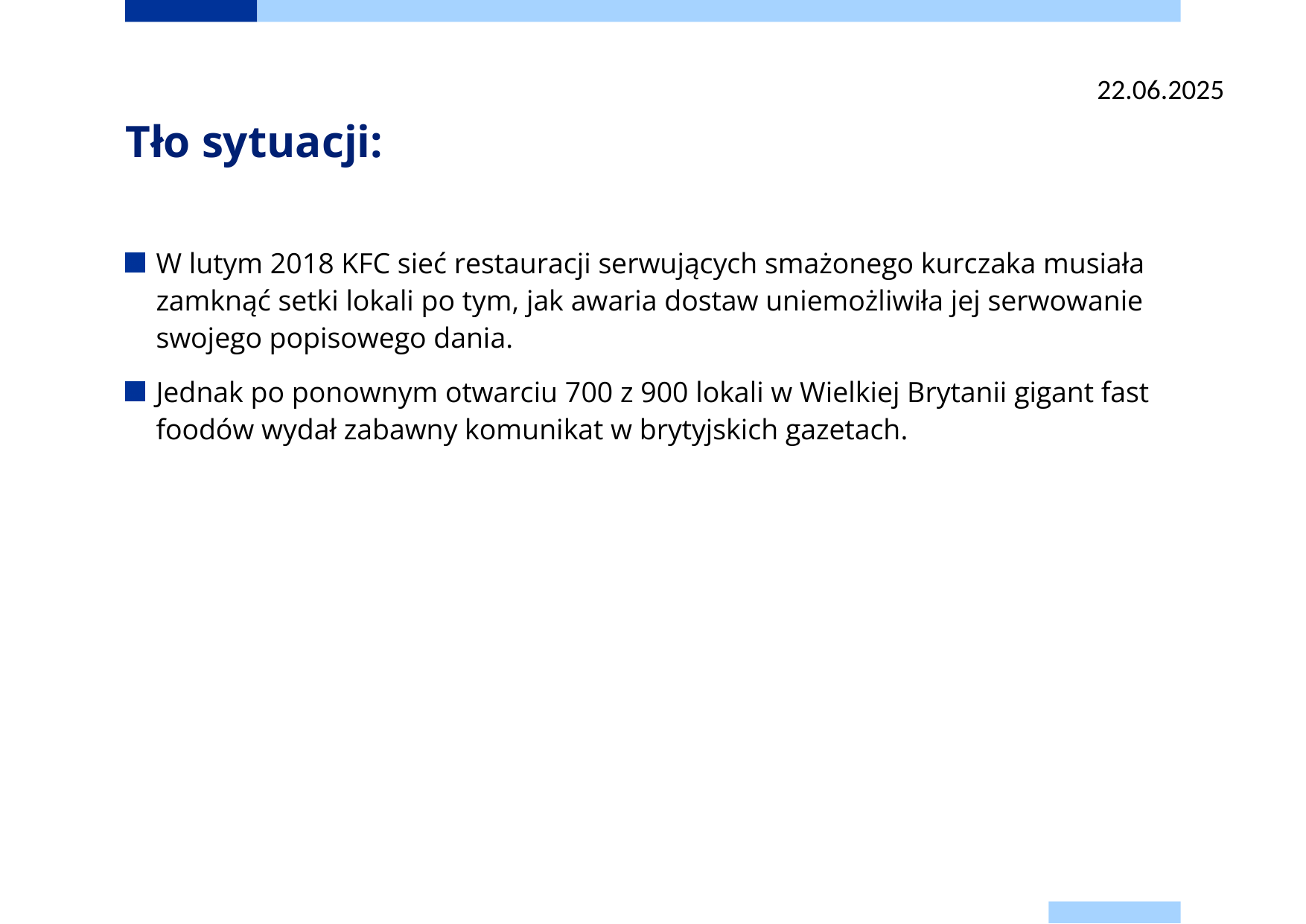

22.06.2025
# Tło sytuacji:
W lutym 2018 KFC sieć restauracji serwujących smażonego kurczaka musiała zamknąć setki lokali po tym, jak awaria dostaw uniemożliwiła jej serwowanie swojego popisowego dania.
Jednak po ponownym otwarciu 700 z 900 lokali w Wielkiej Brytanii gigant fast foodów wydał zabawny komunikat w brytyjskich gazetach.